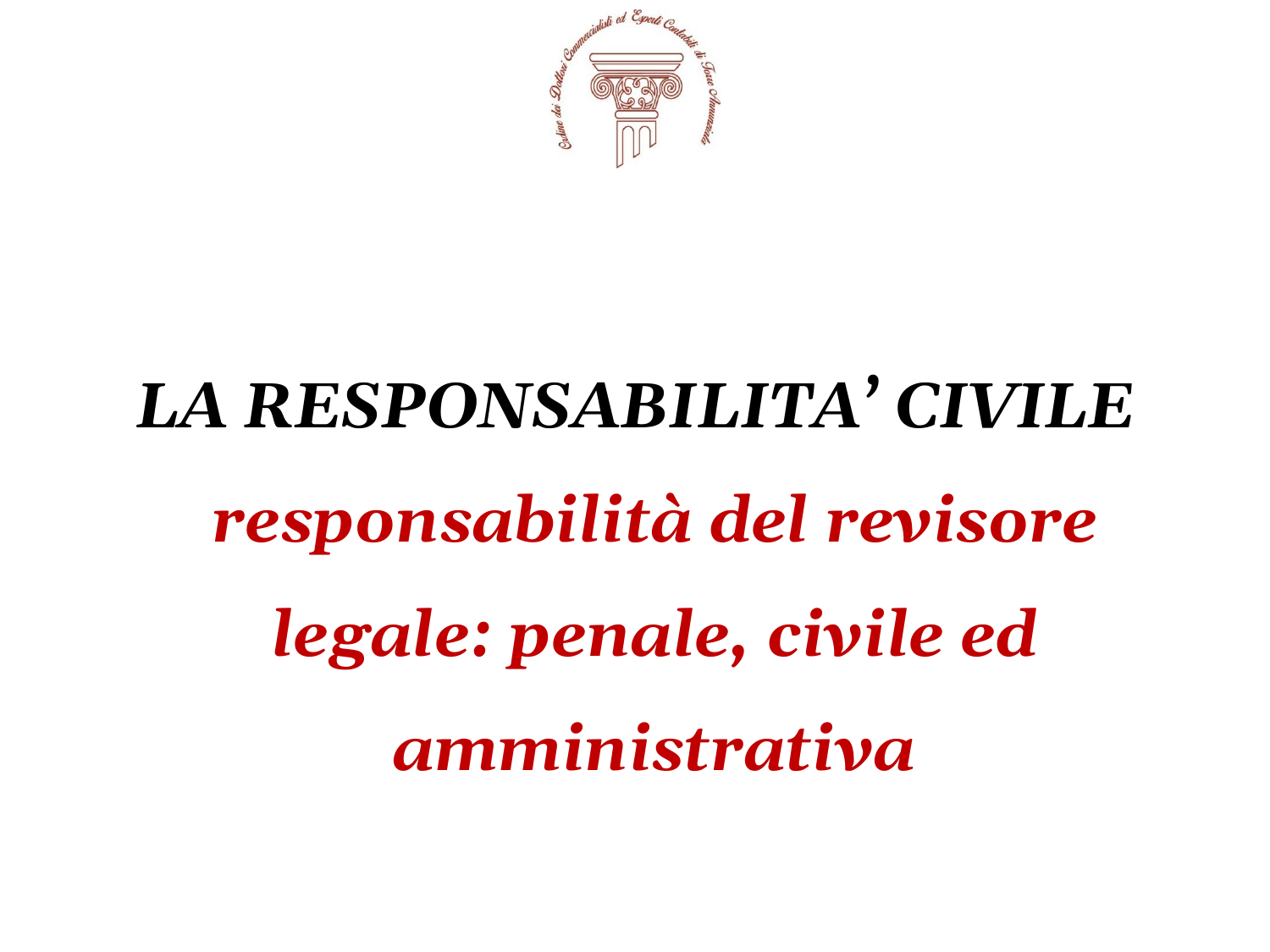

LA RESPONSABILITA’ CIVILE
responsabilità del revisore legale: penale, civile ed amministrativa
Formazione Specialistica Revisione Legale